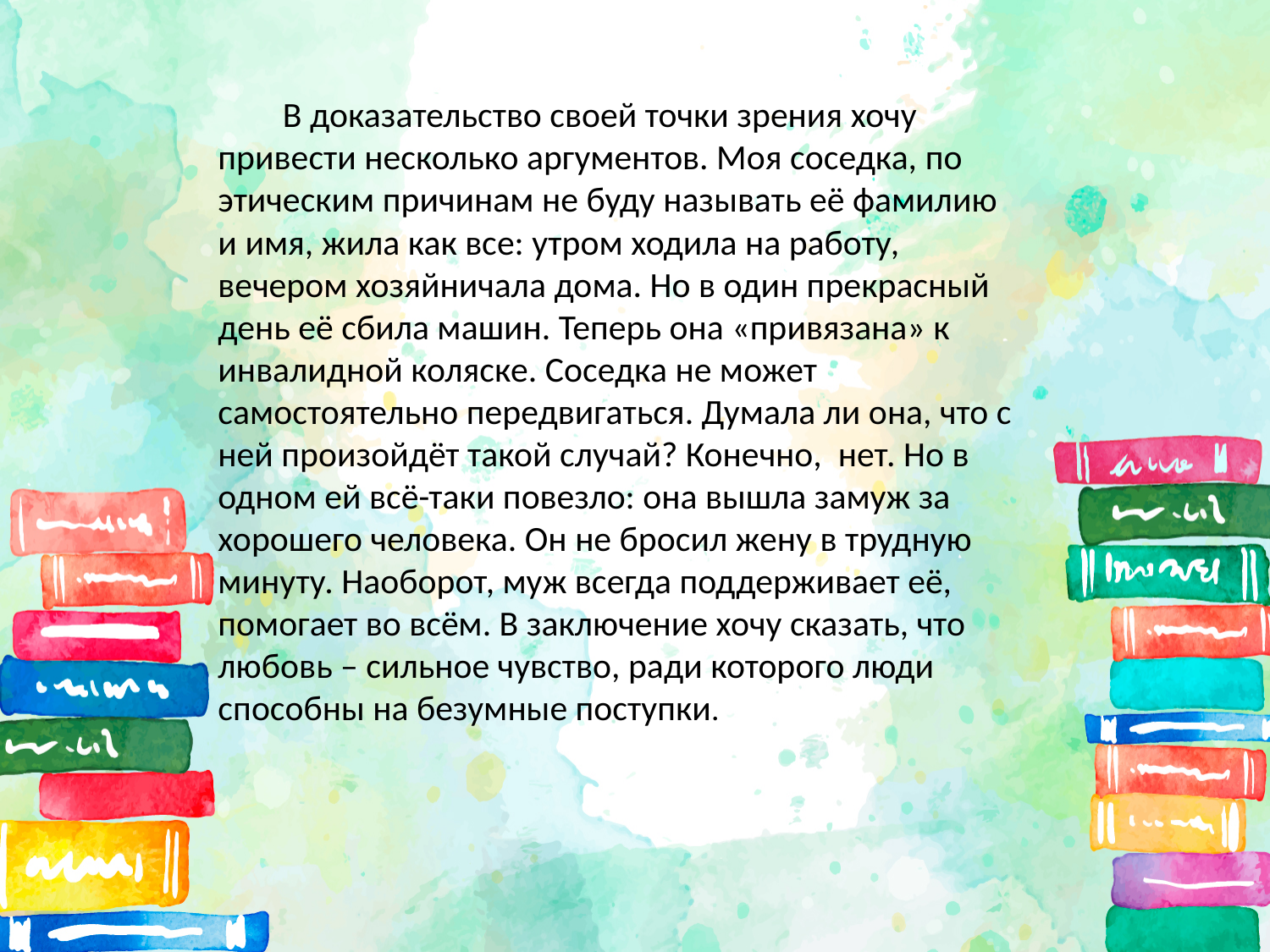

В доказательство своей точки зрения хочу привести несколько аргументов. Моя соседка, по этическим причинам не буду называть её фамилию и имя, жила как все: утром ходила на работу, вечером хозяйничала дома. Но в один прекрасный день её сбила машин. Теперь она «привязана» к инвалидной коляске. Соседка не может самостоятельно передвигаться. Думала ли она, что с ней произойдёт такой случай? Конечно,  нет. Но в одном ей всё-таки повезло: она вышла замуж за хорошего человека. Он не бросил жену в трудную минуту. Наоборот, муж всегда поддерживает её, помогает во всём. В заключение хочу сказать, что любовь – сильное чувство, ради которого люди способны на безумные поступки.